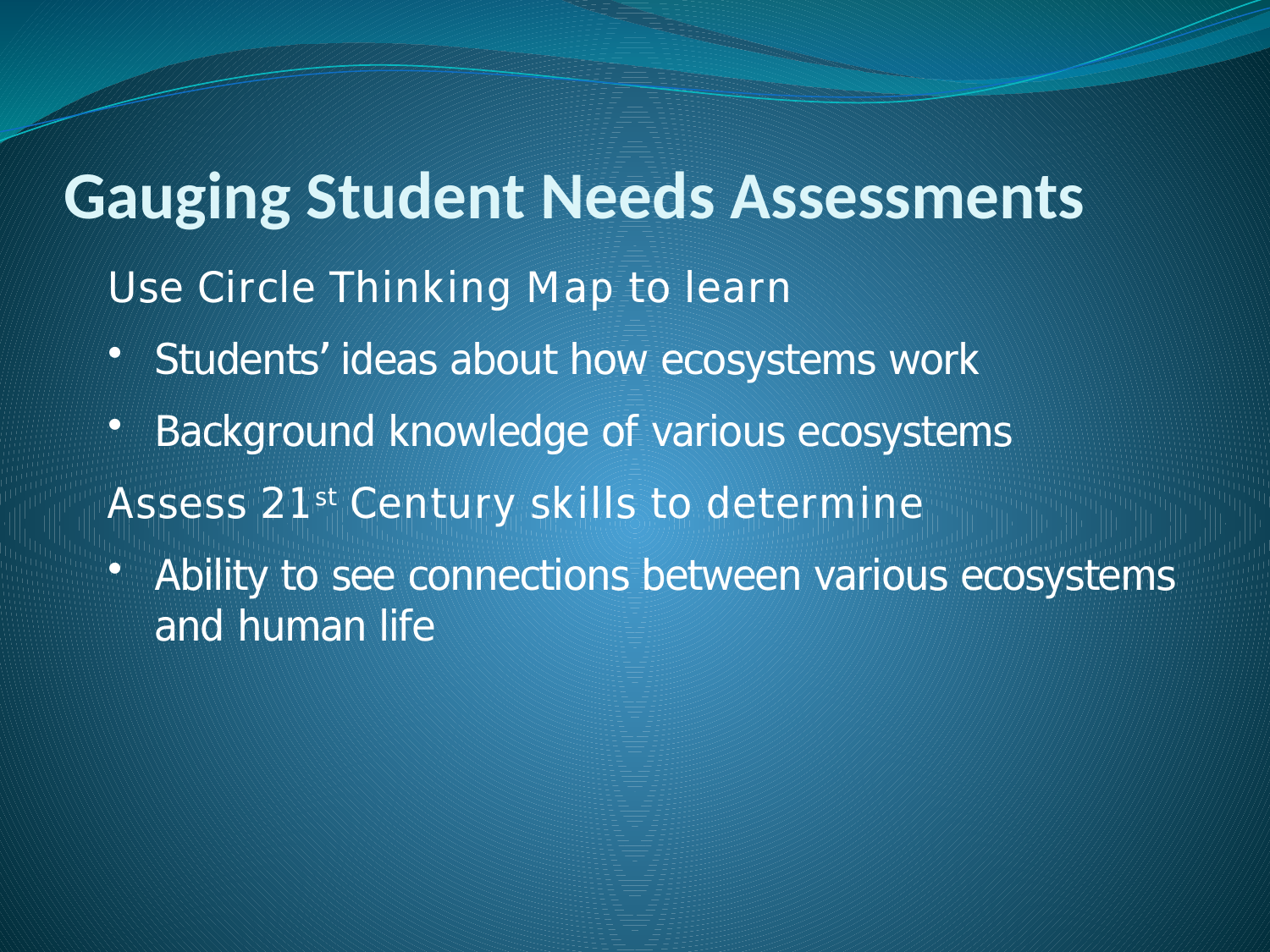

# Gauging Student Needs Assessments
Use Circle Thinking Map to learn
Students’ ideas about how ecosystems work
Background knowledge of various ecosystems
Assess 21st Century skills to determine
Ability to see connections between various ecosystems and human life